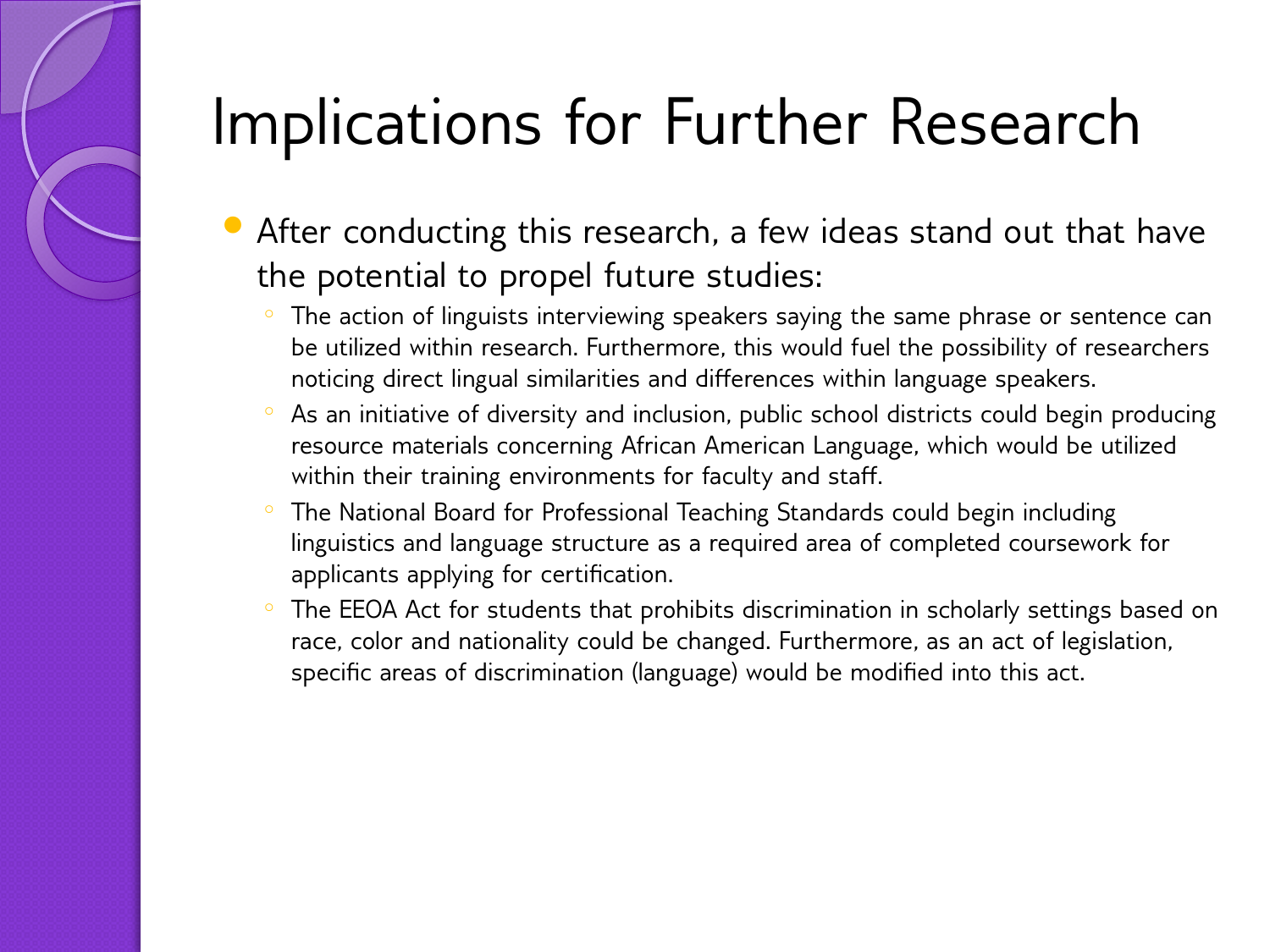

# Implications for Further Research
After conducting this research, a few ideas stand out that have the potential to propel future studies:
The action of linguists interviewing speakers saying the same phrase or sentence can be utilized within research. Furthermore, this would fuel the possibility of researchers noticing direct lingual similarities and differences within language speakers.
As an initiative of diversity and inclusion, public school districts could begin producing resource materials concerning African American Language, which would be utilized within their training environments for faculty and staff.
The National Board for Professional Teaching Standards could begin including linguistics and language structure as a required area of completed coursework for applicants applying for certification.
The EEOA Act for students that prohibits discrimination in scholarly settings based on race, color and nationality could be changed. Furthermore, as an act of legislation, specific areas of discrimination (language) would be modified into this act.